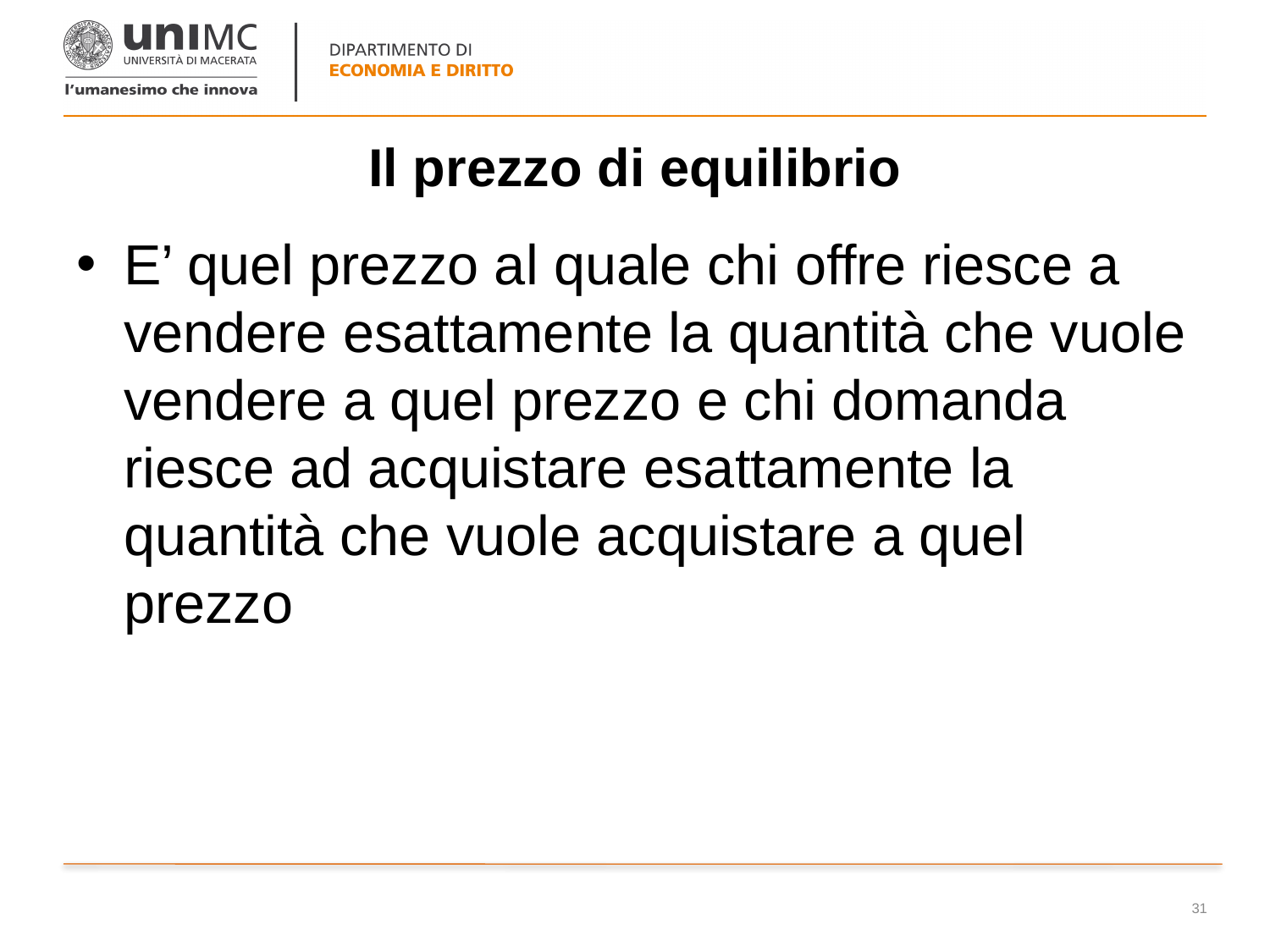

# Il prezzo di equilibrio
E’ quel prezzo al quale chi offre riesce a vendere esattamente la quantità che vuole vendere a quel prezzo e chi domanda riesce ad acquistare esattamente la quantità che vuole acquistare a quel prezzo
31